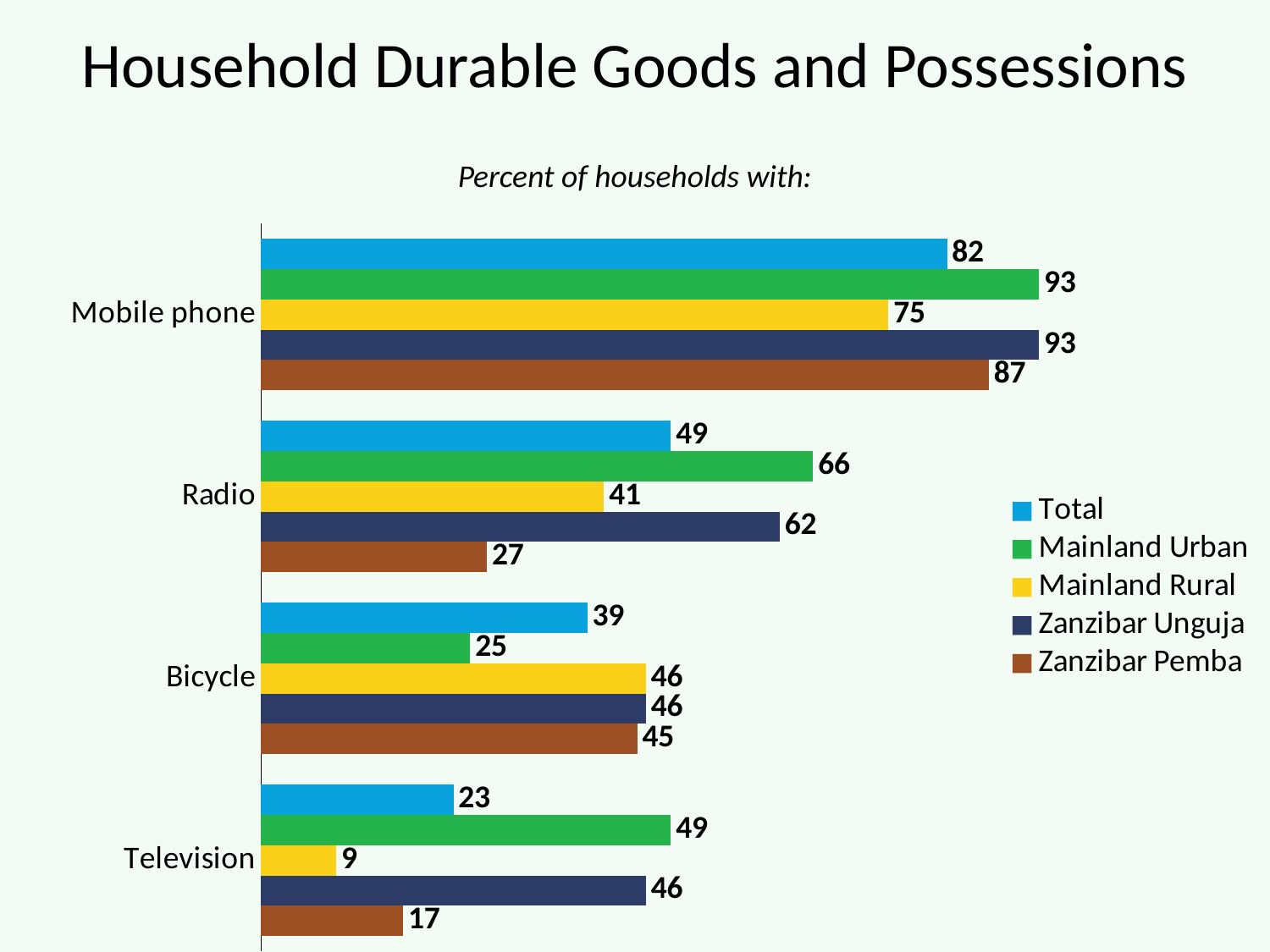

# Household Durable Goods and Possessions
Percent of households with:

### Chart

| Category | Zanzibar Pemba | Zanzibar Unguja | Mainland Rural | Mainland Urban | Total |
|---|---|---|---|---|---|
| Television | 17.0 | 46.0 | 9.0 | 49.0 | 23.0 |
| Bicycle | 45.0 | 46.0 | 46.0 | 25.0 | 39.0 |
| Radio | 27.0 | 62.0 | 41.0 | 66.0 | 49.0 |
| Mobile phone | 87.0 | 93.0 | 75.0 | 93.0 | 82.0 |